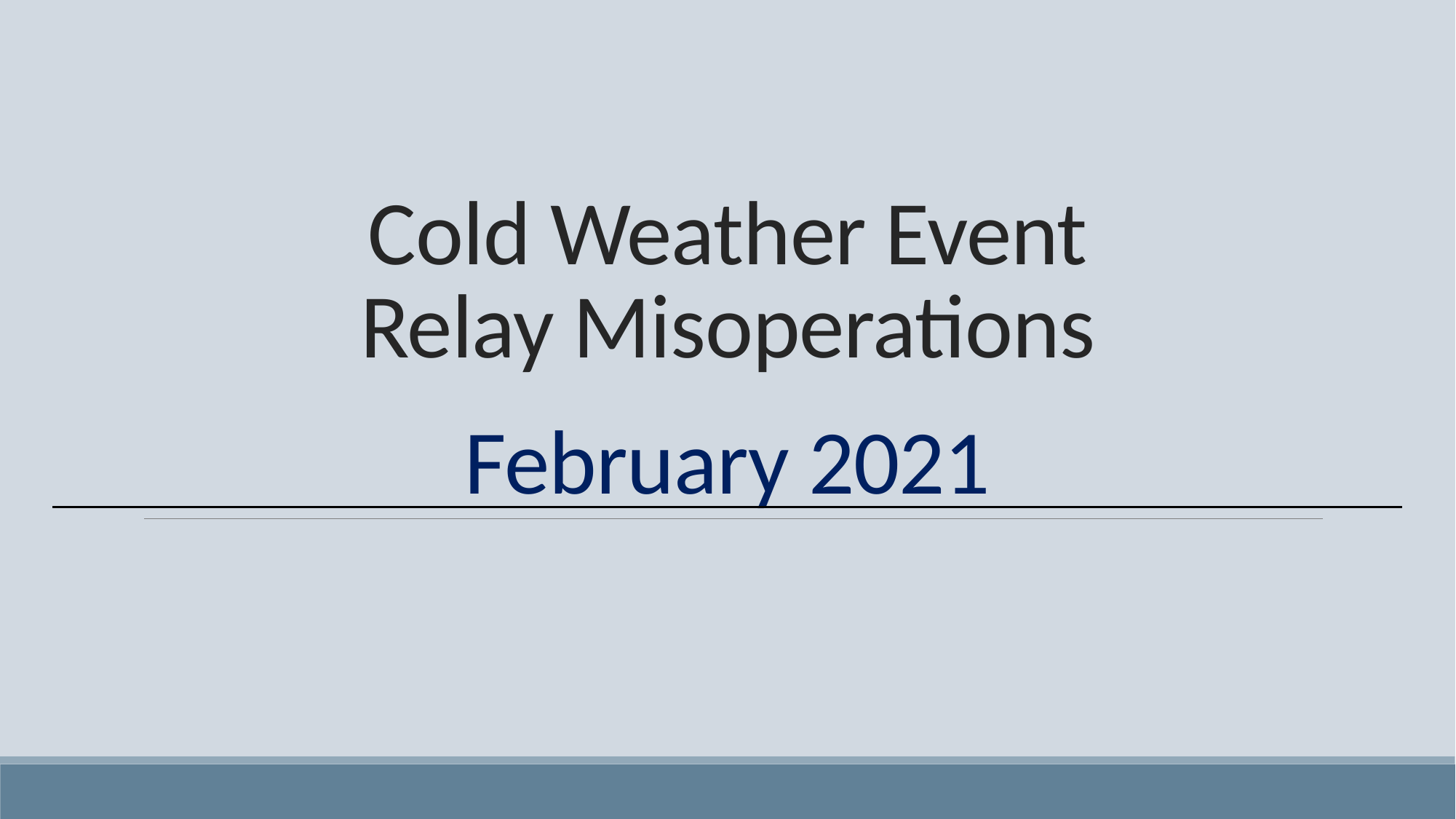

Cold Weather Event
Relay Misoperations

February 2021